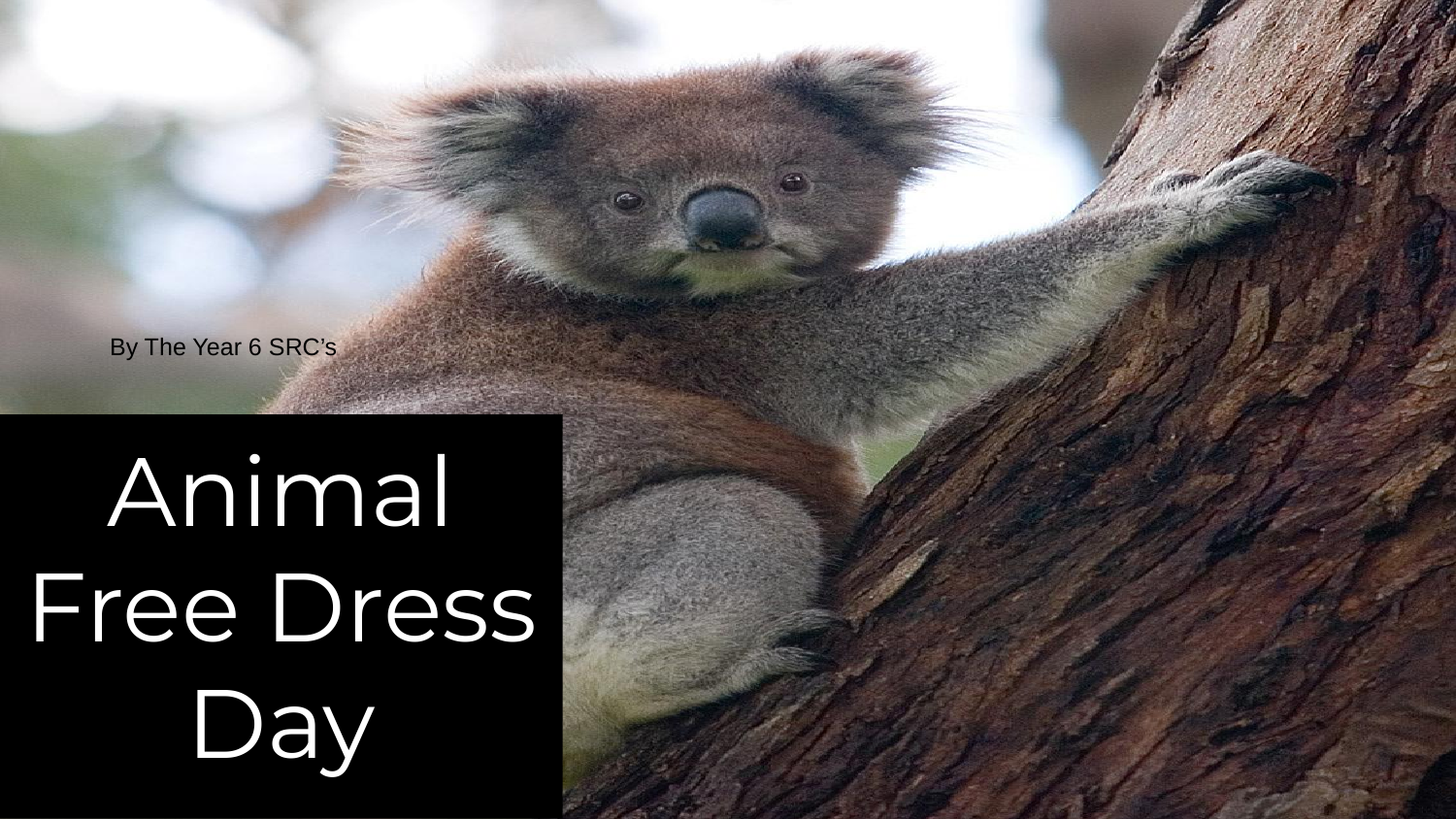

By The Year 6 SRC’s
Animal Free Dress Day